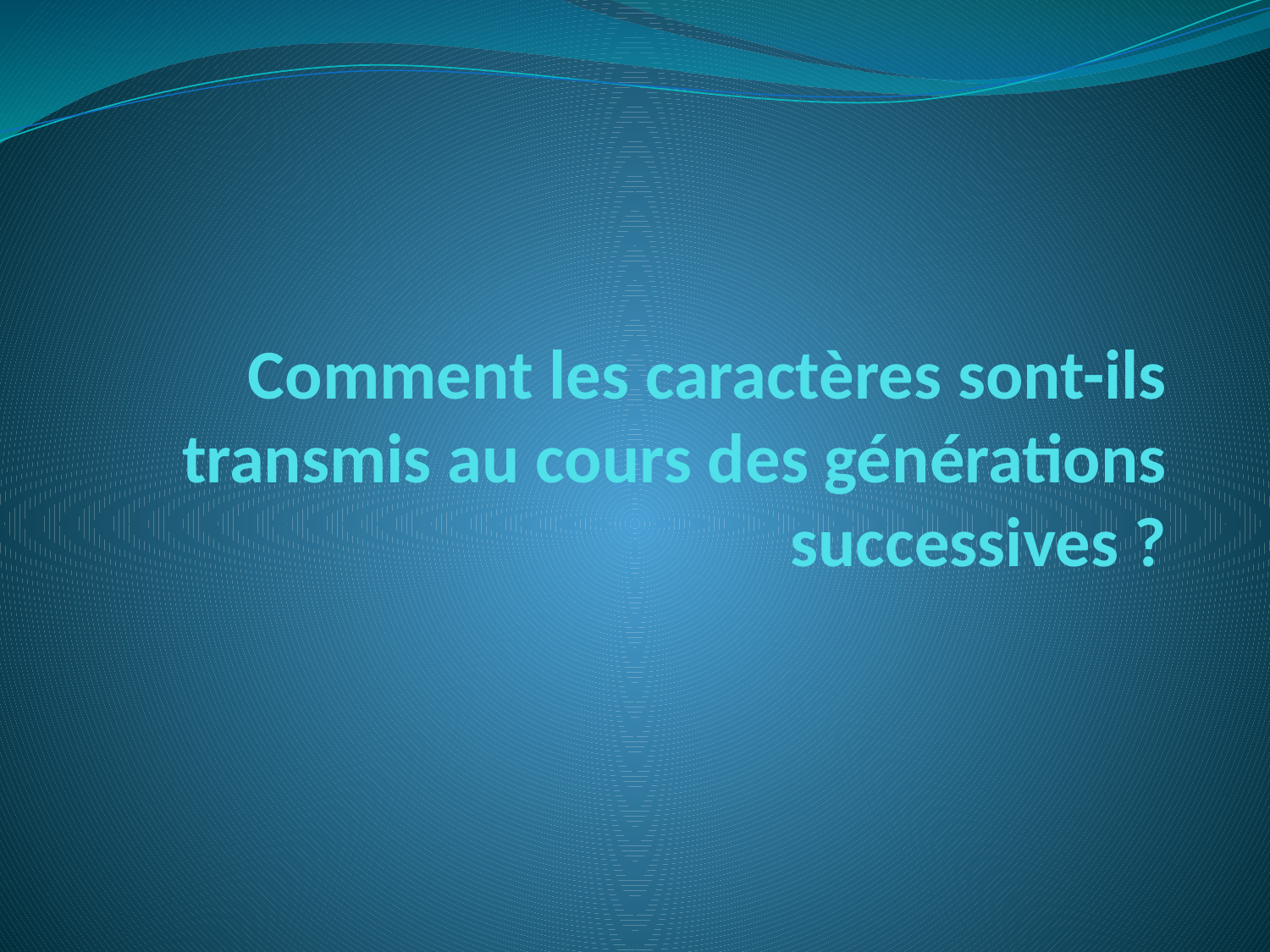

# Comment les caractères sont-ils transmis au cours des générations successives ?